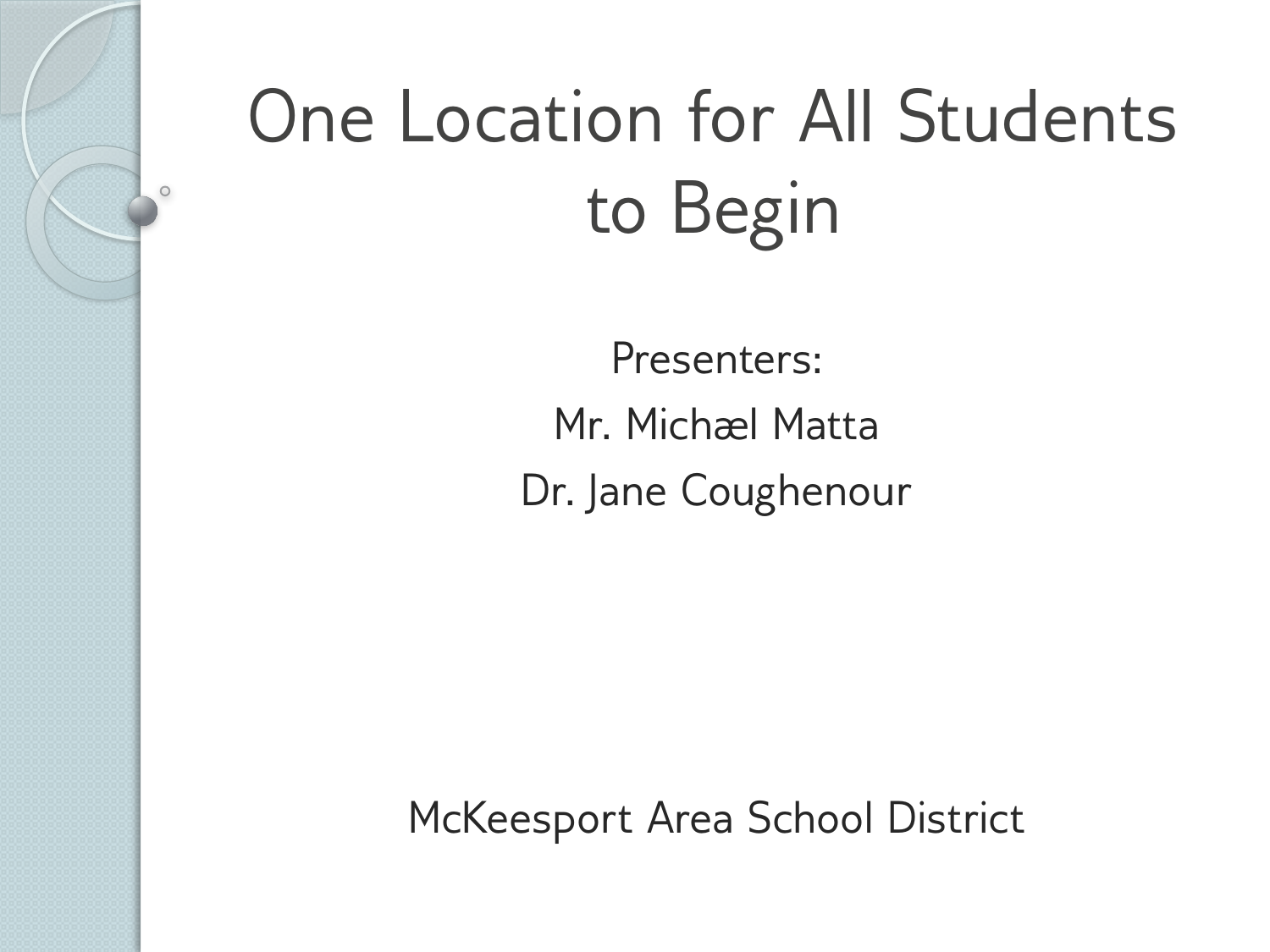

# One Location for All Students to Begin
Presenters:
Mr. Michael Matta
Dr. Jane Coughenour

McKeesport Area School District